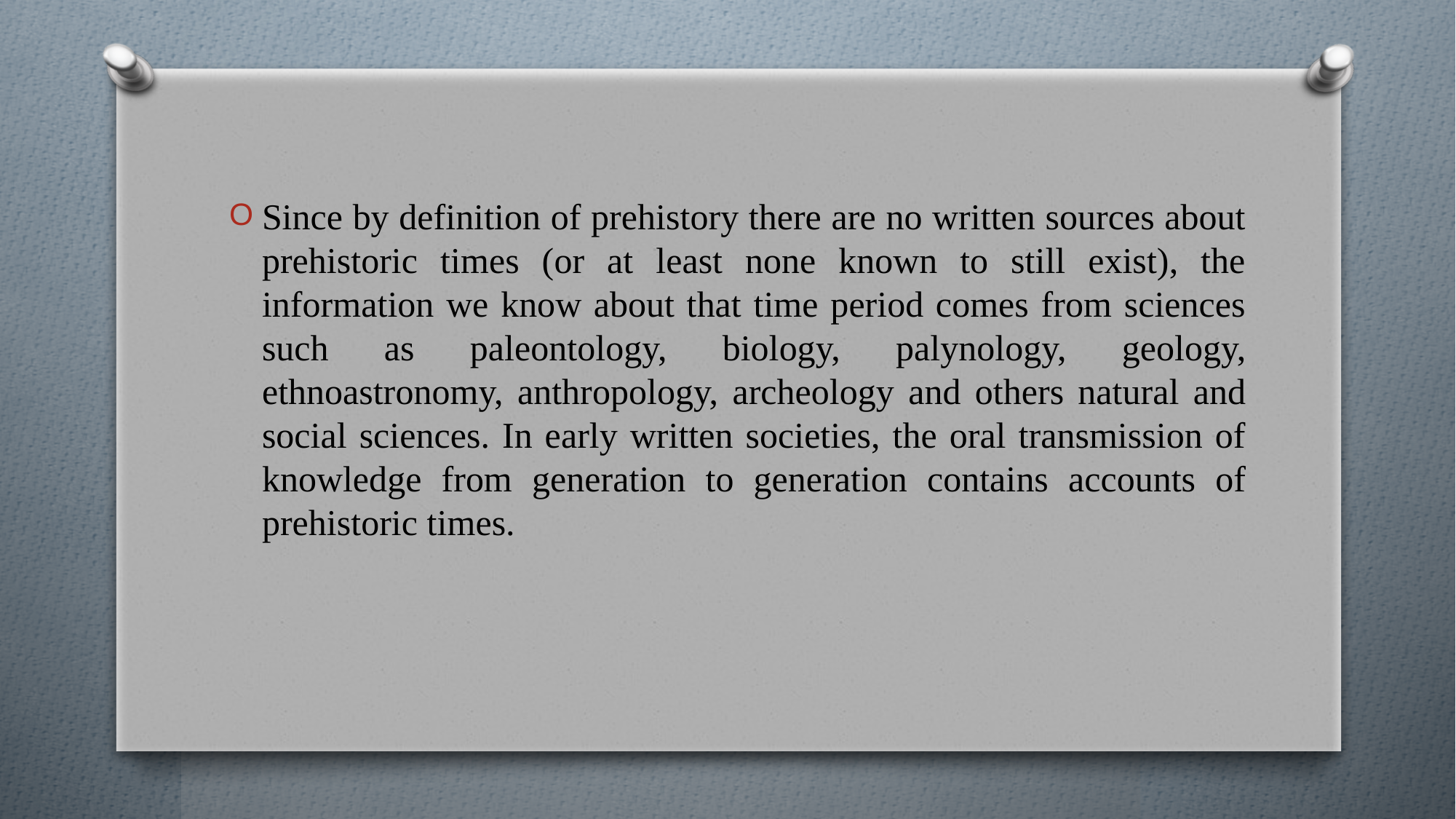

Since by definition of prehistory there are no written sources about prehistoric times (or at least none known to still exist), the information we know about that time period comes from sciences such as paleontology, biology, palynology, geology, ethnoastronomy, anthropology, archeology and others natural and social sciences. In early written societies, the oral transmission of knowledge from generation to generation contains accounts of prehistoric times.